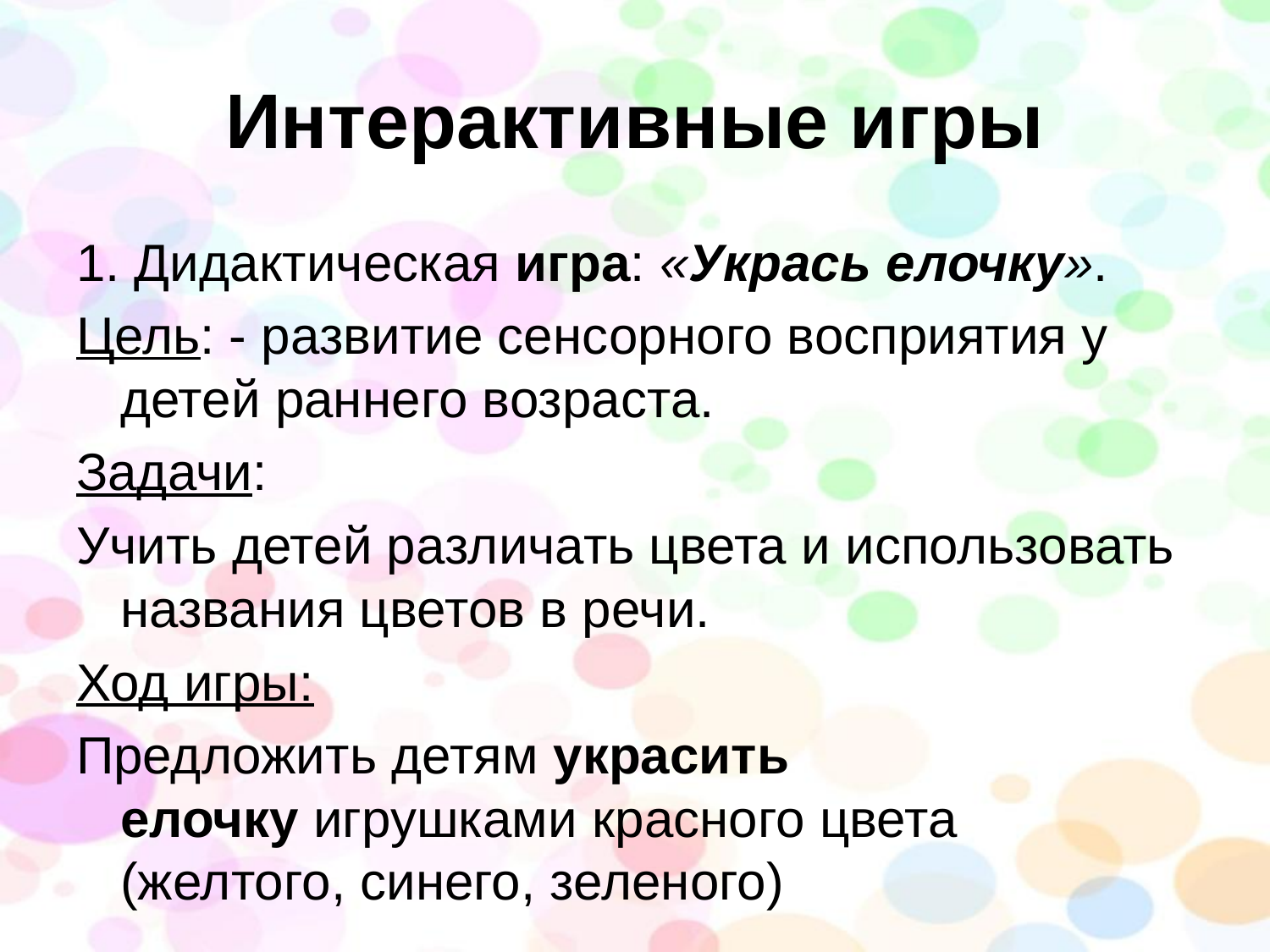

# Интерактивные игры
1. Дидактическая игра: «Укрась елочку».
Цель: - развитие сенсорного восприятия у детей раннего возраста.
Задачи:
Учить детей различать цвета и использовать названия цветов в речи.
Ход игры:
Предложить детям украсить елочку игрушками красного цвета (желтого, синего, зеленого)